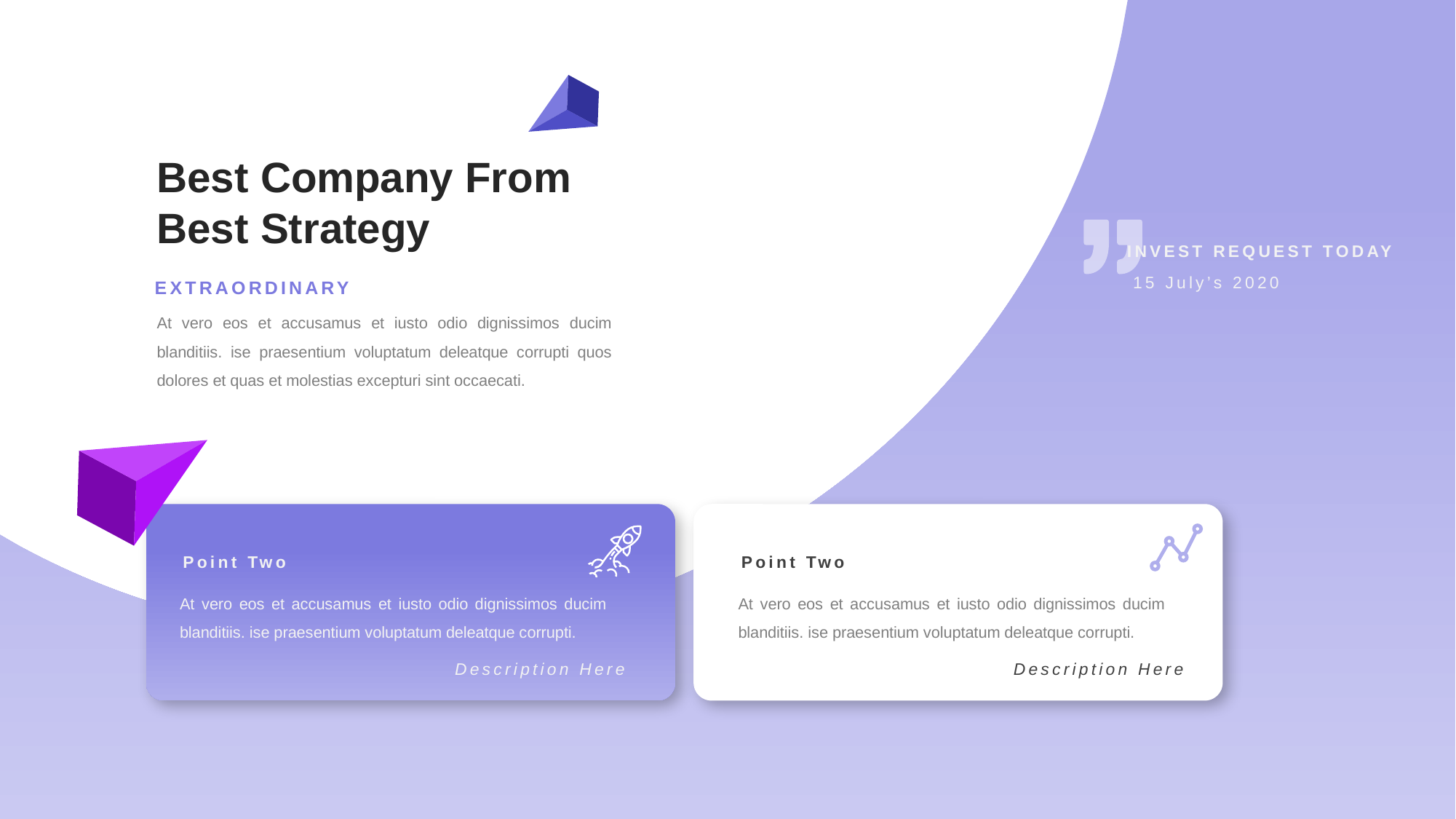

Best Company From Best Strategy

INVEST REQUEST TODAY
15 July’s 2020
EXTRAORDINARY
At vero eos et accusamus et iusto odio dignissimos ducim blanditiis. ise praesentium voluptatum deleatque corrupti quos dolores et quas et molestias excepturi sint occaecati.

Point Two
At vero eos et accusamus et iusto odio dignissimos ducim blanditiis. ise praesentium voluptatum deleatque corrupti.
Description Here

Point Two
At vero eos et accusamus et iusto odio dignissimos ducim blanditiis. ise praesentium voluptatum deleatque corrupti.
Description Here